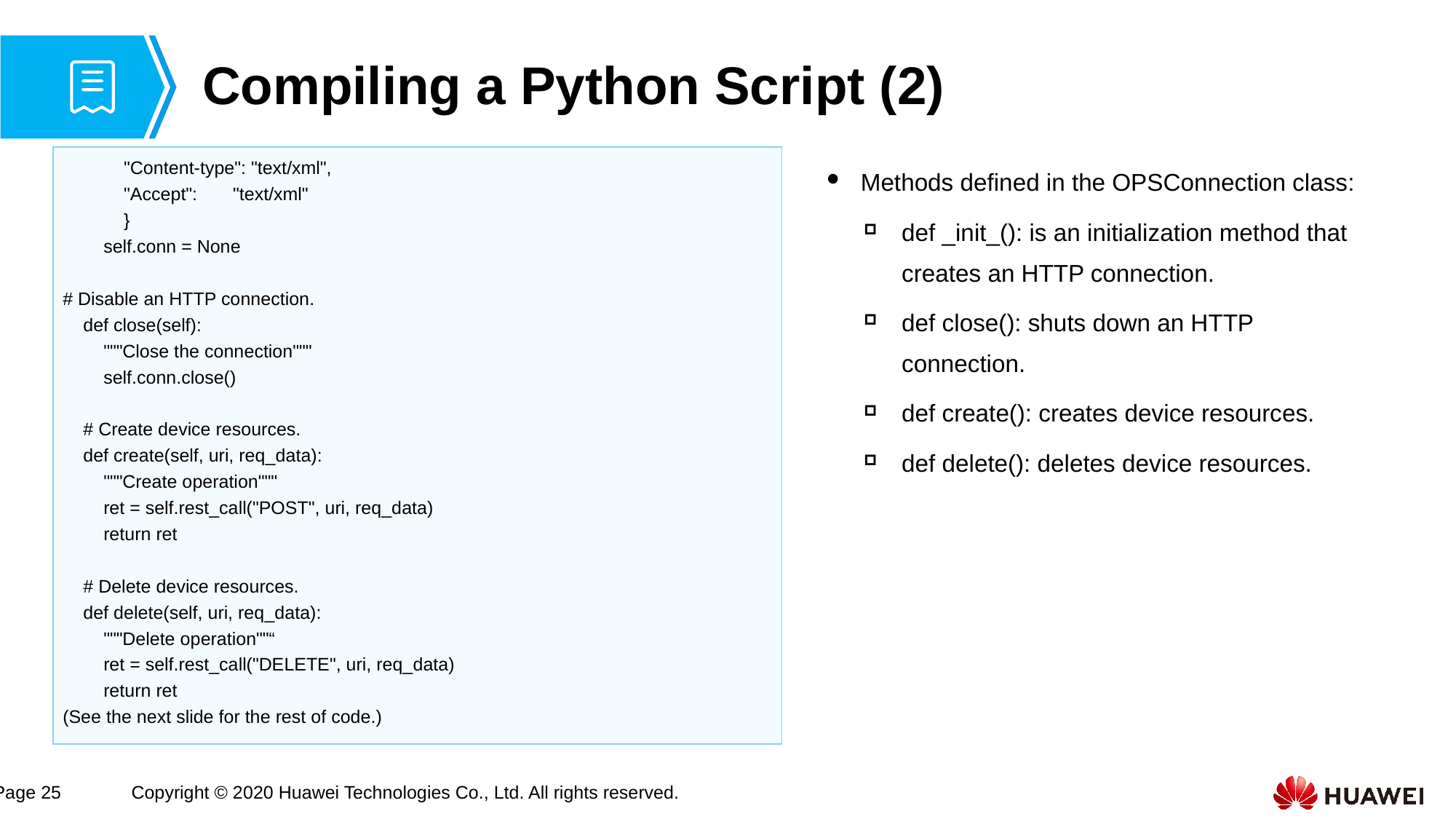

# Compiling a Python Script (2)
            "Content-type": "text/xml",
            "Accept":       "text/xml"
            }
        self.conn = None

# Disable an HTTP connection.
    def close(self):
        """Close the connection"""
        self.conn.close()

    # Create device resources.
    def create(self, uri, req_data):
        """Create operation"""
        ret = self.rest_call("POST", uri, req_data)
        return ret

    # Delete device resources.
    def delete(self, uri, req_data):
        """Delete operation""“
        ret = self.rest_call("DELETE", uri, req_data)
        return ret
(See the next slide for the rest of code.)

Methods defined in the OPSConnection class:
def _init_(): is an initialization method that creates an HTTP connection.
def close(): shuts down an HTTP connection.
def create(): creates device resources.
def delete(): deletes device resources.